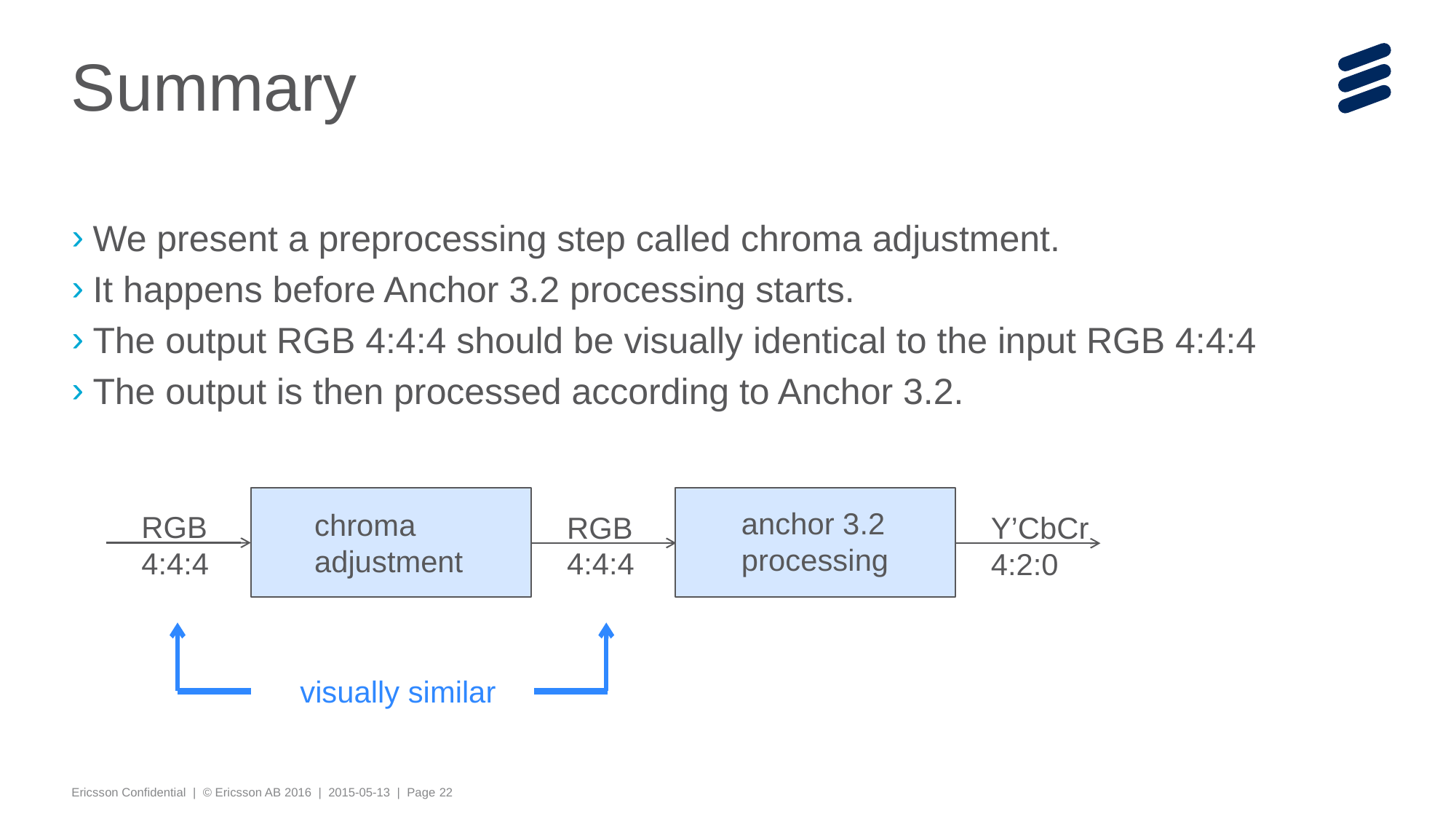

# Summary
We present a preprocessing step called chroma adjustment.
It happens before Anchor 3.2 processing starts.
The output RGB 4:4:4 should be visually identical to the input RGB 4:4:4
The output is then processed according to Anchor 3.2.

anchor 3.2
processing
chroma
adjustment
RGB
4:4:4
RGB
4:4:4
Y’CbCr
4:2:0
visually similar